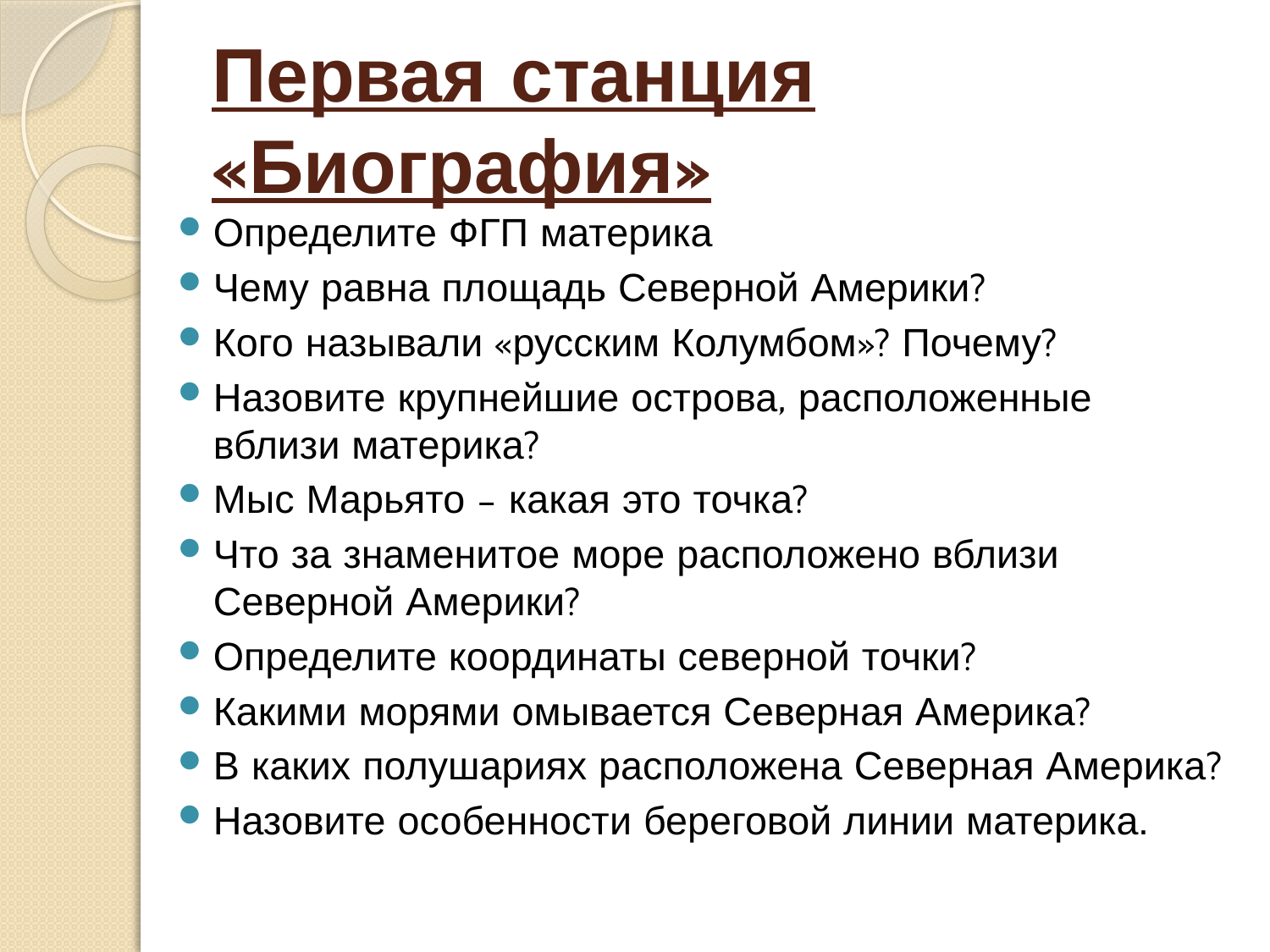

# Первая станция «Биография»
Определите ФГП материка
Чему равна площадь Северной Америки?
Кого называли «русским Колумбом»? Почему?
Назовите крупнейшие острова, расположенные вблизи материка?
Мыс Марьято – какая это точка?
Что за знаменитое море расположено вблизи Северной Америки?
Определите координаты северной точки?
Какими морями омывается Северная Америка?
В каких полушариях расположена Северная Америка?
Назовите особенности береговой линии материка.